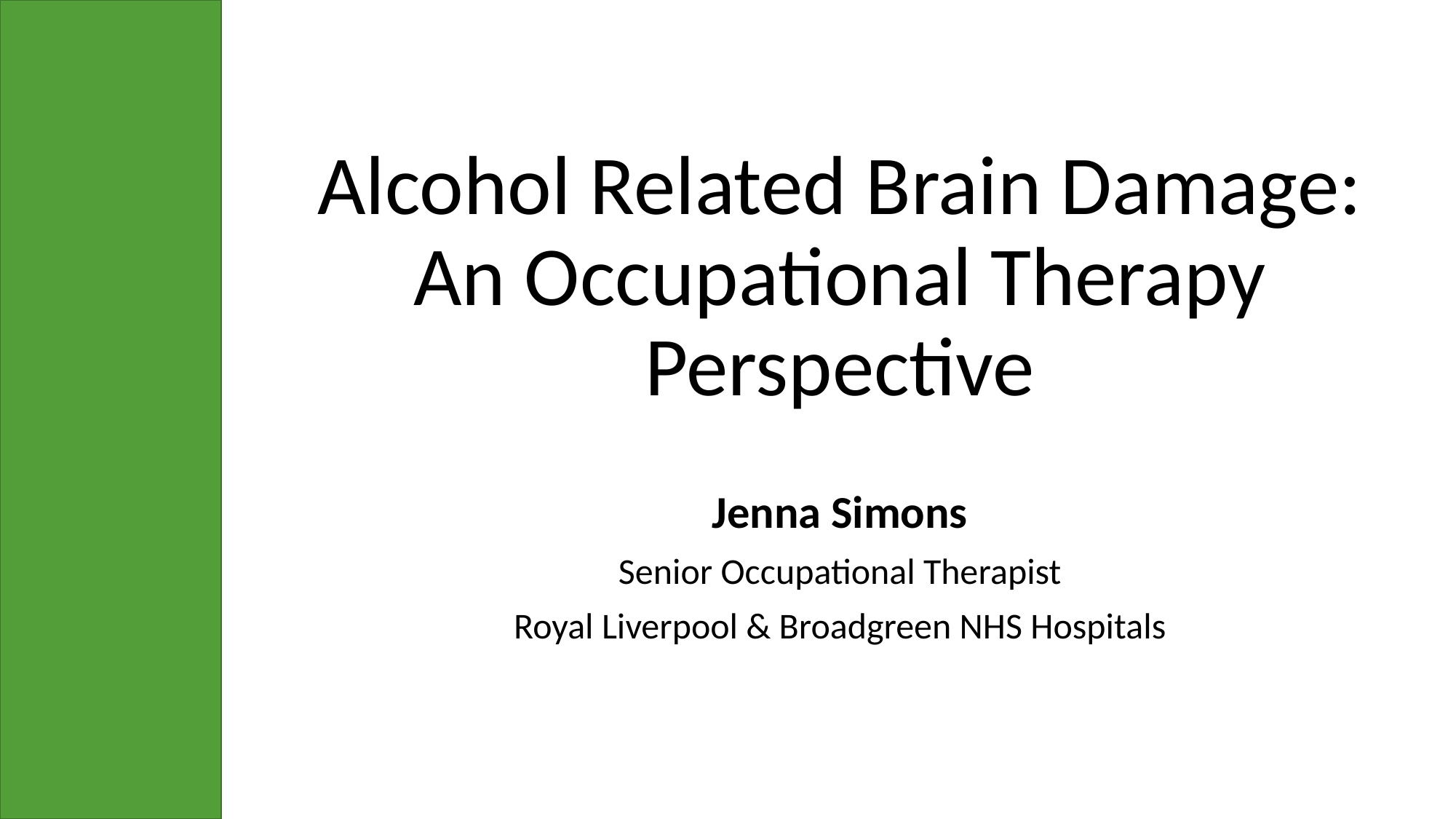

# Alcohol Related Brain Damage: An Occupational Therapy Perspective
Jenna Simons
Senior Occupational Therapist
Royal Liverpool & Broadgreen NHS Hospitals